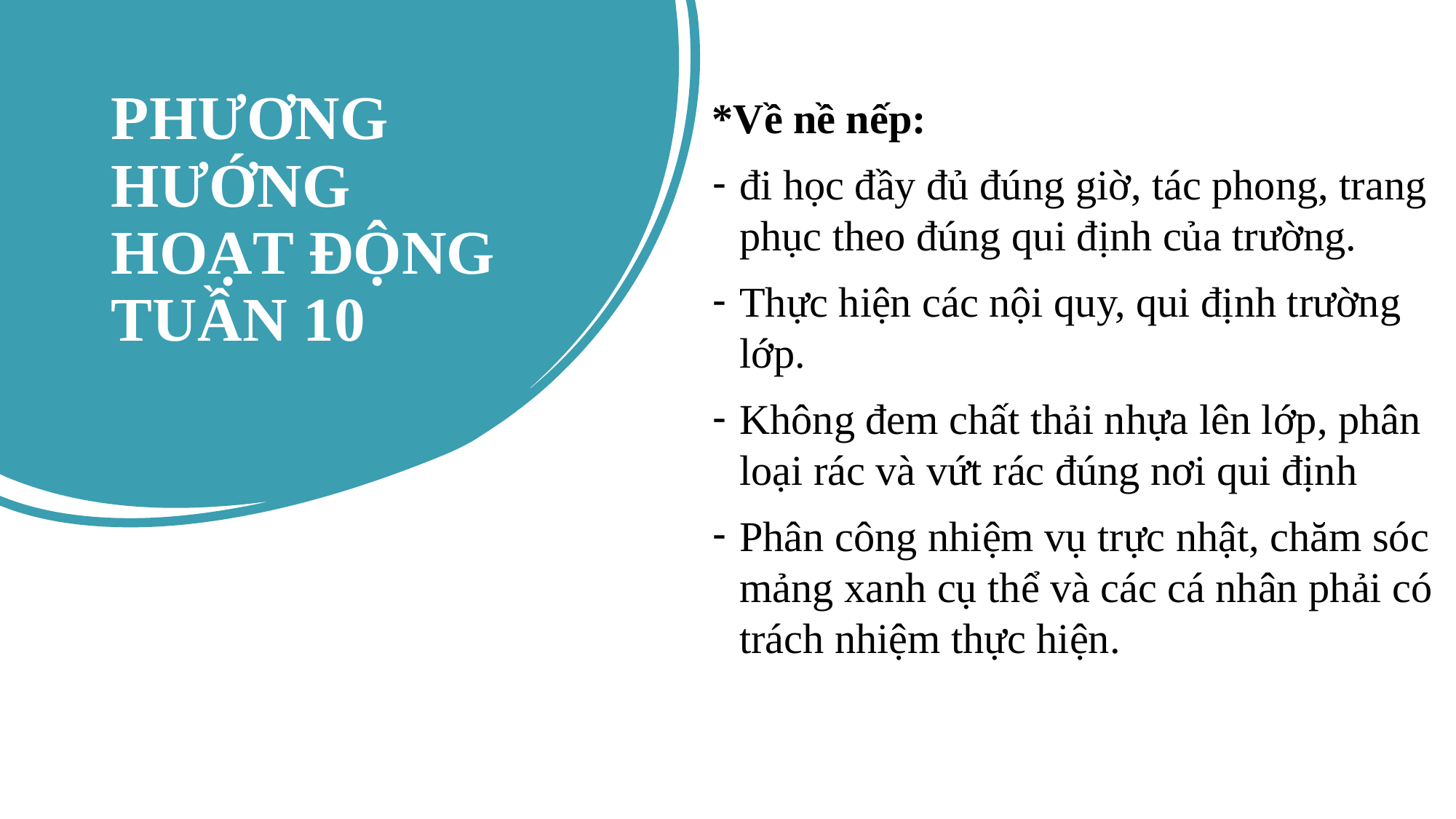

*Về nề nếp:
đi học đầy đủ đúng giờ, tác phong, trang phục theo đúng qui định của trường.
Thực hiện các nội quy, qui định trường lớp.
Không đem chất thải nhựa lên lớp, phân loại rác và vứt rác đúng nơi qui định
Phân công nhiệm vụ trực nhật, chăm sóc mảng xanh cụ thể và các cá nhân phải có trách nhiệm thực hiện.

# PHƯƠNG HƯỚNG HOẠT ĐỘNG TUẦN 10